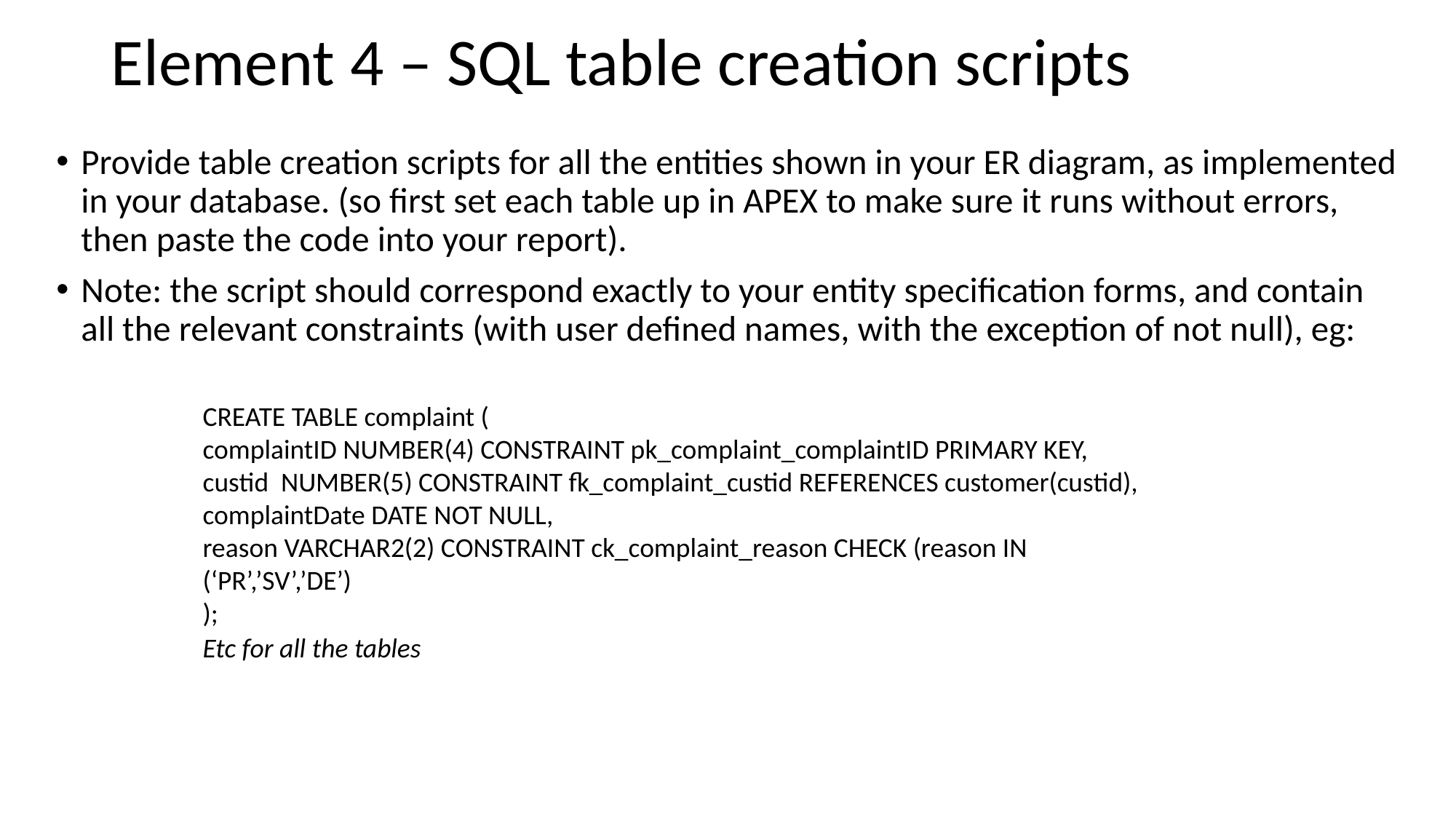

# Element 4 – SQL table creation scripts
Provide table creation scripts for all the entities shown in your ER diagram, as implemented in your database. (so first set each table up in APEX to make sure it runs without errors, then paste the code into your report).
Note: the script should correspond exactly to your entity specification forms, and contain all the relevant constraints (with user defined names, with the exception of not null), eg:
CREATE TABLE complaint (
complaintID NUMBER(4) CONSTRAINT pk_complaint_complaintID PRIMARY KEY,
custid  NUMBER(5) CONSTRAINT fk_complaint_custid REFERENCES customer(custid),
complaintDate DATE NOT NULL,
reason VARCHAR2(2) CONSTRAINT ck_complaint_reason CHECK (reason IN (‘PR’,’SV’,’DE’)
);
Etc for all the tables